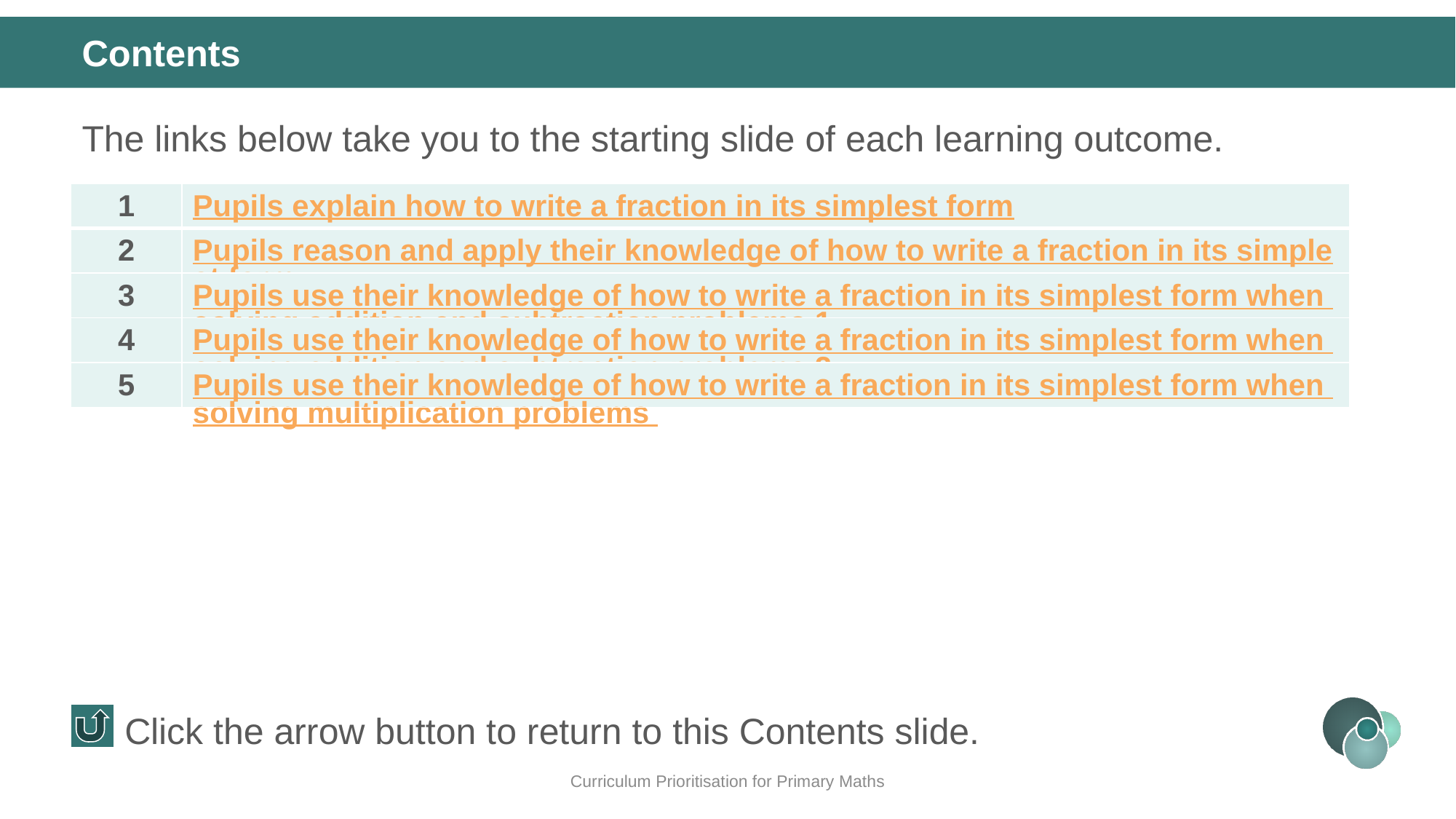

Contents
The links below take you to the starting slide of each learning outcome.
| 1 | Pupils explain how to write a fraction in its simplest form |
| --- | --- |
| 2 | Pupils reason and apply their knowledge of how to write a fraction in its simplest form |
| 3 | Pupils use their knowledge of how to write a fraction in its simplest form when solving addition and subtraction problems 1 |
| 4 | Pupils use their knowledge of how to write a fraction in its simplest form when solving addition and subtraction problems 2 |
| 5 | Pupils use their knowledge of how to write a fraction in its simplest form when solving multiplication problems |
Click the arrow button to return to this Contents slide.

Curriculum Prioritisation for Primary Maths